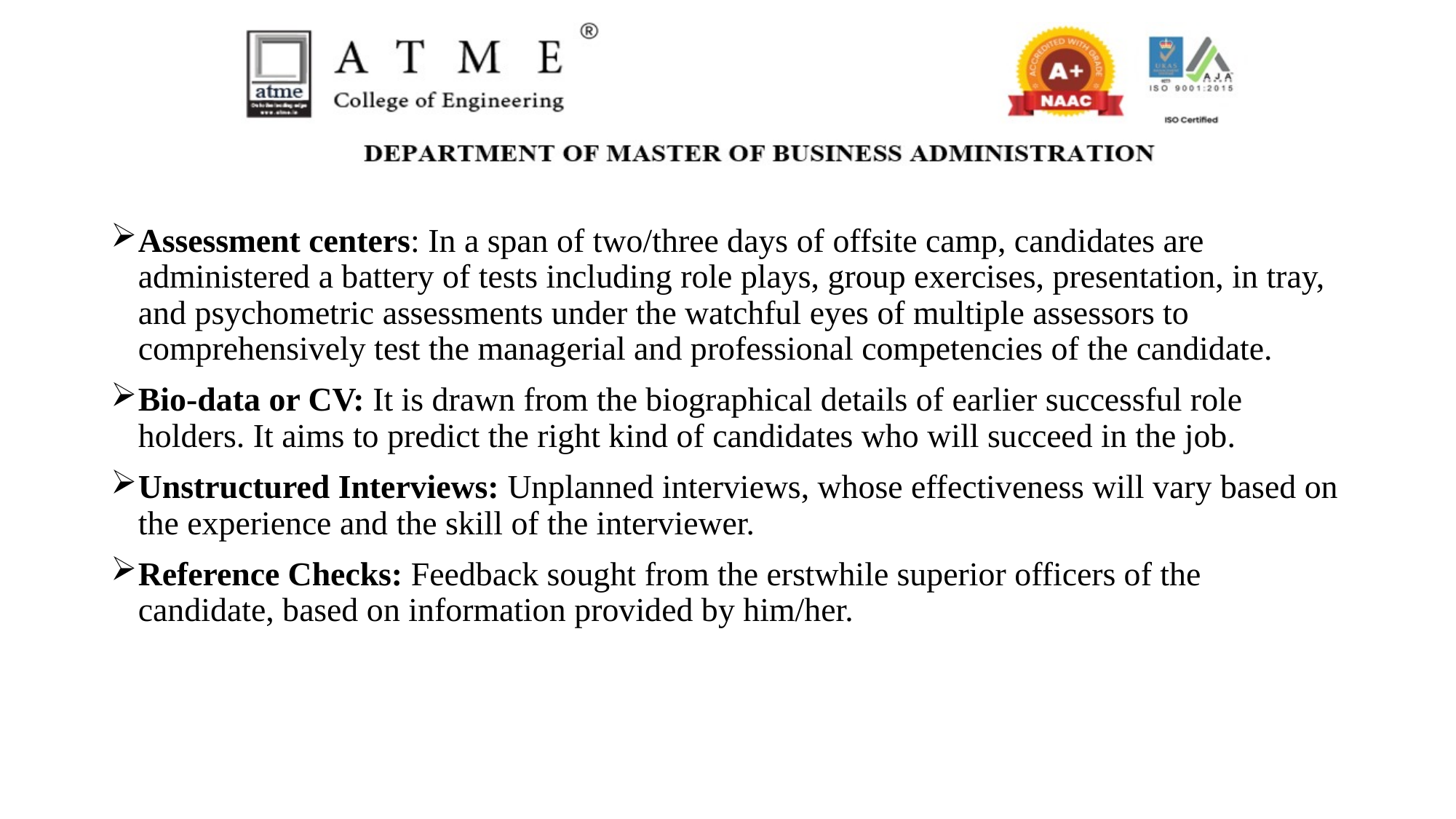

Assessment centers: In a span of two/three days of offsite camp, candidates are administered a battery of tests including role plays, group exercises, presentation, in tray, and psychometric assessments under the watchful eyes of multiple assessors to comprehensively test the managerial and professional competencies of the candidate.
Bio-data or CV: It is drawn from the biographical details of earlier successful role holders. It aims to predict the right kind of candidates who will succeed in the job.
Unstructured Interviews: Unplanned interviews, whose effectiveness will vary based on the experience and the skill of the interviewer.
Reference Checks: Feedback sought from the erstwhile superior officers of the candidate, based on information provided by him/her.